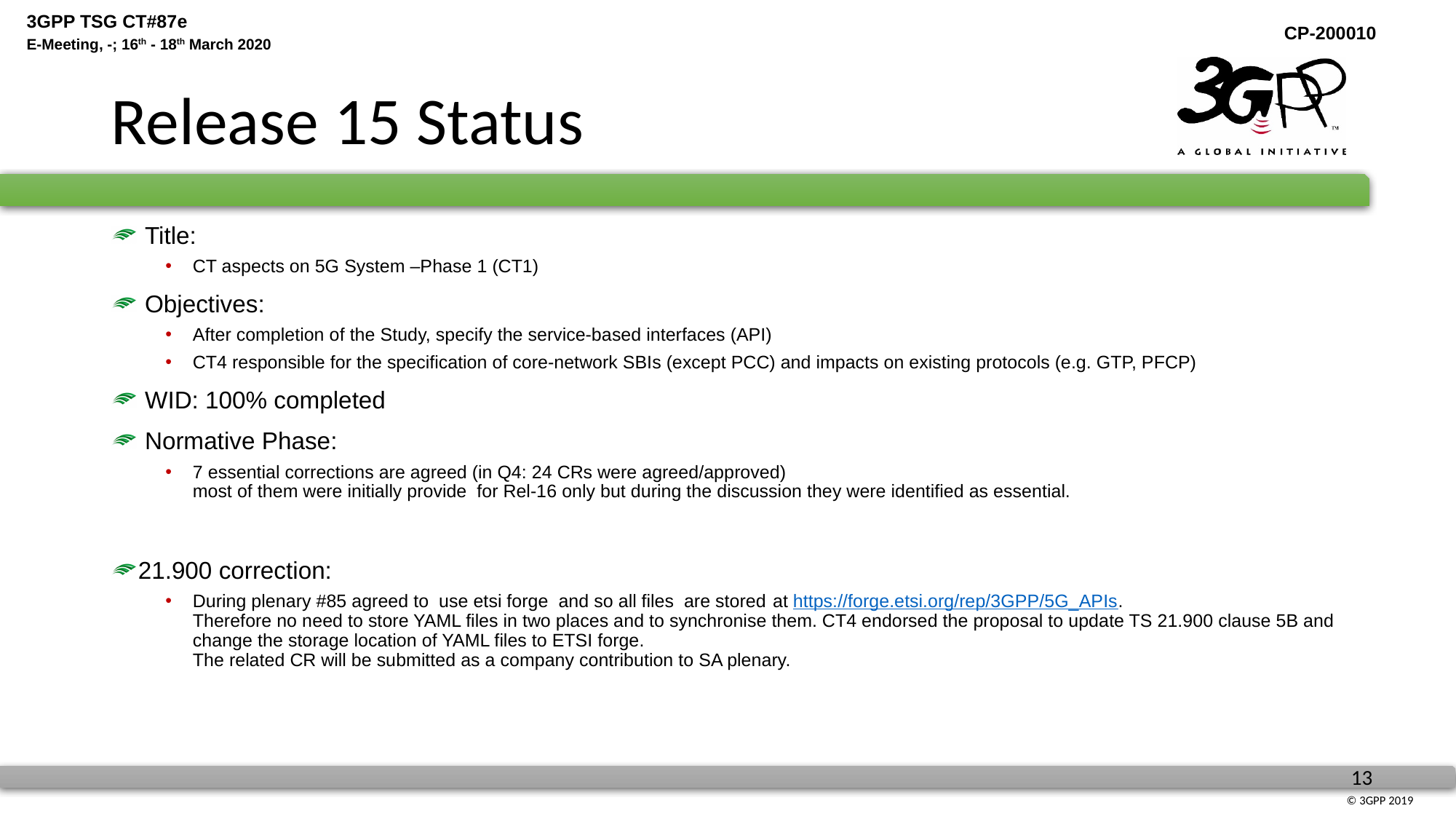

# Release 15 Status
 Title:
CT aspects on 5G System –Phase 1 (CT1)
 Objectives:
After completion of the Study, specify the service-based interfaces (API)
CT4 responsible for the specification of core-network SBIs (except PCC) and impacts on existing protocols (e.g. GTP, PFCP)
 WID: 100% completed
 Normative Phase:
7 essential corrections are agreed (in Q4: 24 CRs were agreed/approved)
most of them were initially provide  for Rel-16 only but during the discussion they were identified as essential.

21.900 correction:
During plenary #85 agreed to  use etsi forge  and so all files  are stored at https://forge.etsi.org/rep/3GPP/5G_APIs.
Therefore no need to store YAML files in two places and to synchronise them. CT4 endorsed the proposal to update TS 21.900 clause 5B and change the storage location of YAML files to ETSI forge.
The related CR will be submitted as a company contribution to SA plenary.